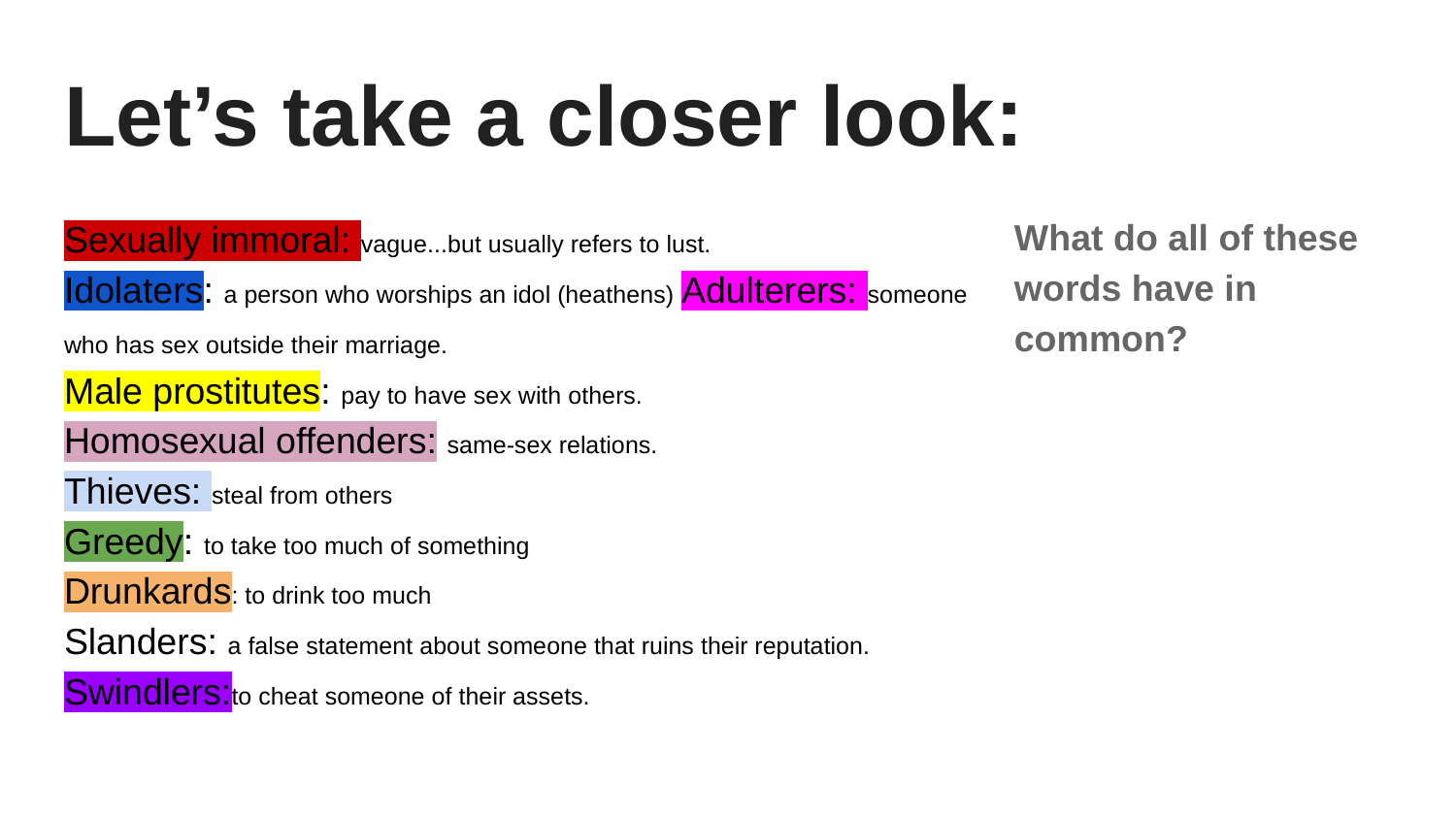

# Let’s take a closer look:
What do all of these words have in common?
Sexually immoral: vague...but usually refers to lust.
Idolaters: a person who worships an idol (heathens) Adulterers: someone who has sex outside their marriage.
Male prostitutes: pay to have sex with others.
Homosexual offenders: same-sex relations.
Thieves: steal from others
Greedy: to take too much of something
Drunkards: to drink too much
Slanders: a false statement about someone that ruins their reputation.
Swindlers:to cheat someone of their assets.